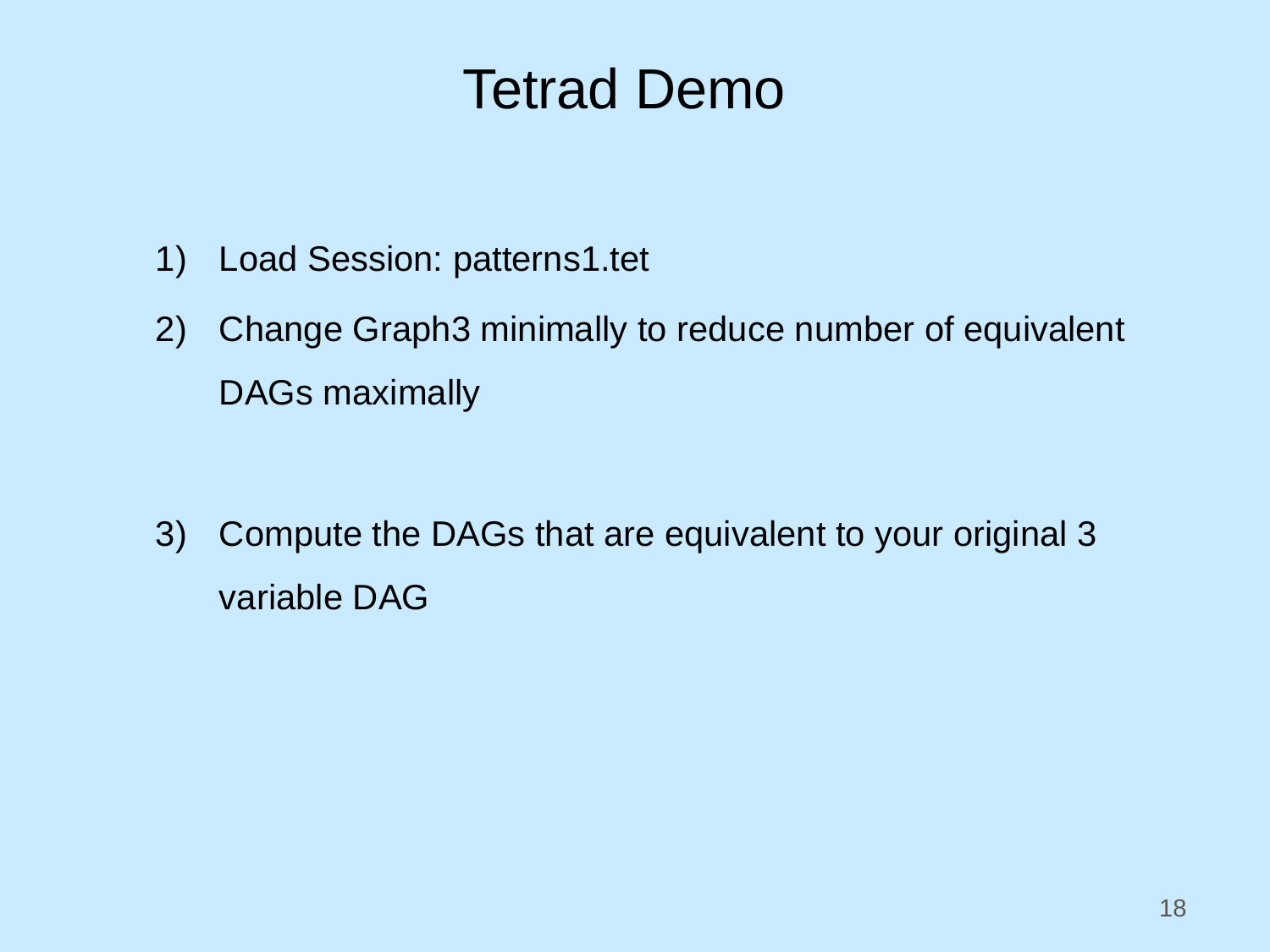

# Tetrad Demo
Load Session: patterns1.tet
Change Graph3 minimally to reduce number of equivalent DAGs maximally

Compute the DAGs that are equivalent to your original 3 variable DAG
18